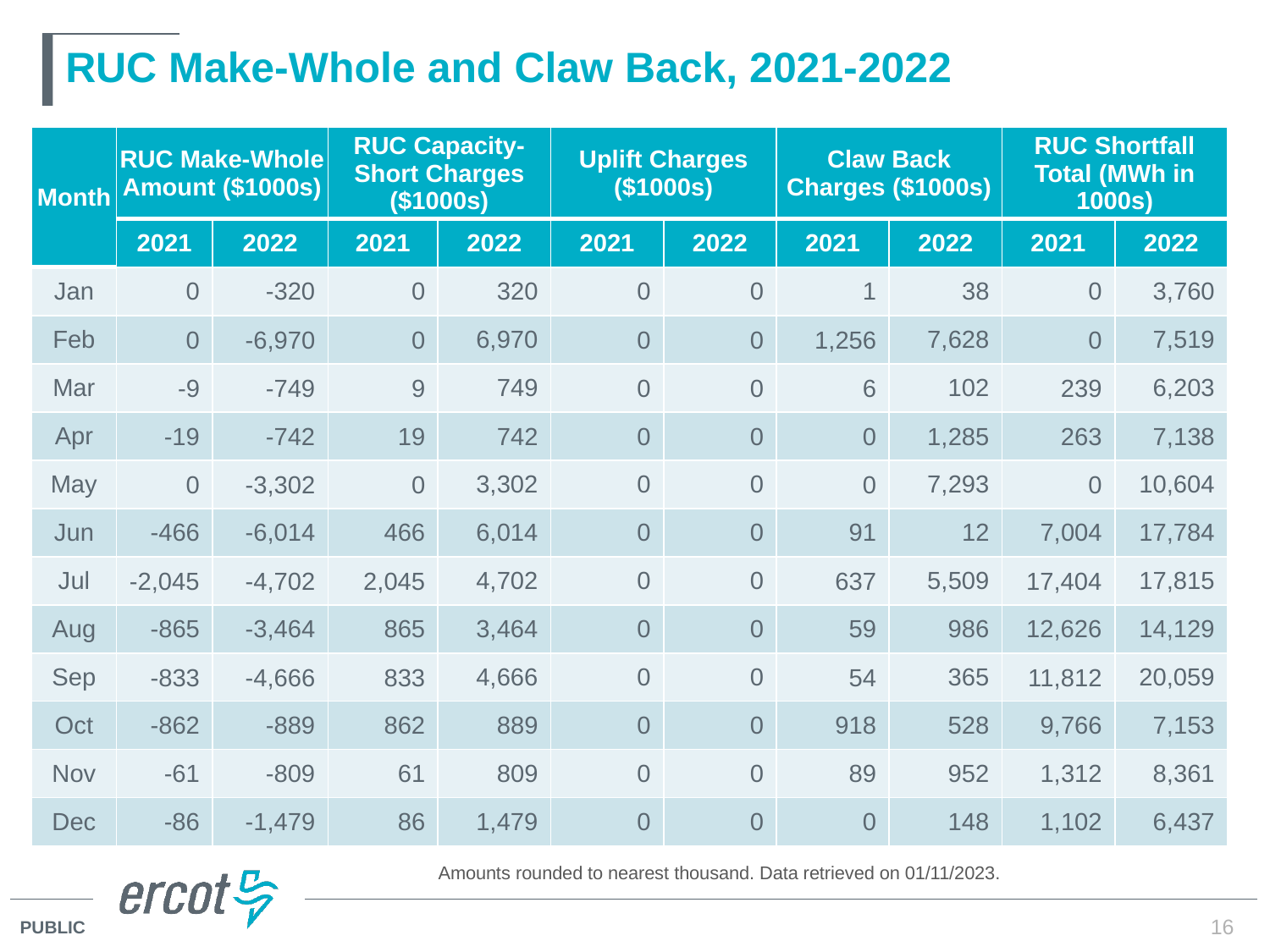

# RUC Make-Whole and Claw Back, 2021-2022
| Month | RUC Make-Whole Amount ($1000s) |  | RUC Capacity-Short Charges ($1000s) |  | Uplift Charges ($1000s) |  | Claw Back Charges ($1000s) |  | RUC Shortfall Total (MWh in 1000s) |  |
| --- | --- | --- | --- | --- | --- | --- | --- | --- | --- | --- |
|  | 2021 | 2022 | 2021 | 2022 | 2021 | 2022 | 2021 | 2022 | 2021 | 2022 |
| Jan | 0 | -320 | 0 | 320 | 0 | 0 | 1 | 38 | 0 | 3,760 |
| Feb | 0 | -6,970 | 0 | 6,970 | 0 | 0 | 1,256 | 7,628 | 0 | 7,519 |
| Mar | -9 | -749 | 9 | 749 | 0 | 0 | 6 | 102 | 239 | 6,203 |
| Apr | -19 | -742 | 19 | 742 | 0 | 0 | 0 | 1,285 | 263 | 7,138 |
| May | 0 | -3,302 | 0 | 3,302 | 0 | 0 | 0 | 7,293 | 0 | 10,604 |
| Jun | -466 | -6,014 | 466 | 6,014 | 0 | 0 | 91 | 12 | 7,004 | 17,784 |
| Jul | -2,045 | -4,702 | 2,045 | 4,702 | 0 | 0 | 637 | 5,509 | 17,404 | 17,815 |
| Aug | -865 | -3,464 | 865 | 3,464 | 0 | 0 | 59 | 986 | 12,626 | 14,129 |
| Sep | -833 | -4,666 | 833 | 4,666 | 0 | 0 | 54 | 365 | 11,812 | 20,059 |
| Oct | -862 | -889 | 862 | 889 | 0 | 0 | 918 | 528 | 9,766 | 7,153 |
| Nov | -61 | -809 | 61 | 809 | 0 | 0 | 89 | 952 | 1,312 | 8,361 |
| Dec | -86 | -1,479 | 86 | 1,479 | 0 | 0 | 0 | 148 | 1,102 | 6,437 |
Amounts rounded to nearest thousand. Data retrieved on 01/11/2023.
16